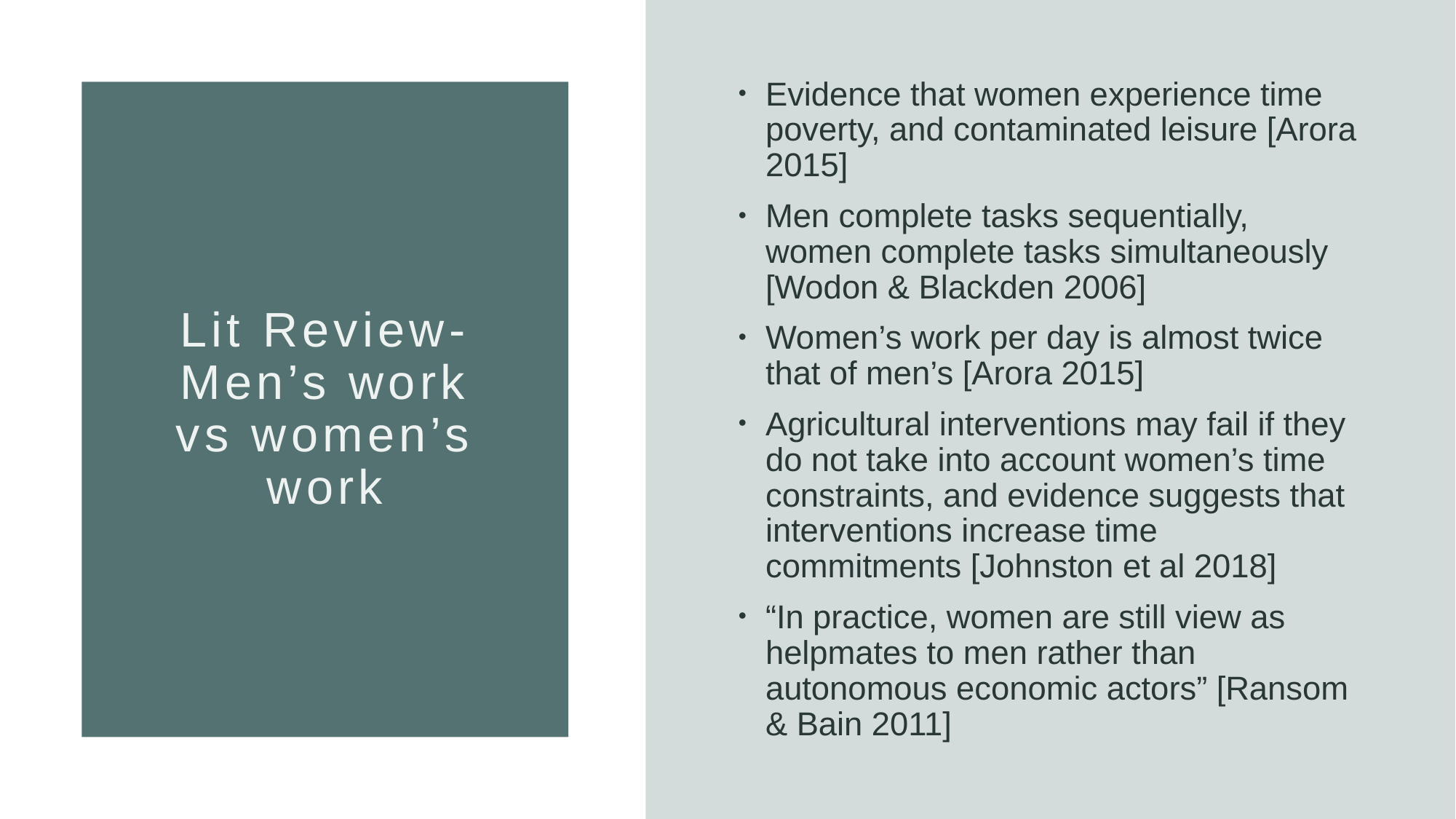

Evidence that women experience time poverty, and contaminated leisure [Arora 2015]
Men complete tasks sequentially, women complete tasks simultaneously [Wodon & Blackden 2006]
Women’s work per day is almost twice that of men’s [Arora 2015]
Agricultural interventions may fail if they do not take into account women’s time constraints, and evidence suggests that interventions increase time commitments [Johnston et al 2018]
“In practice, women are still view as helpmates to men rather than autonomous economic actors” [Ransom & Bain 2011]

# Lit Review- Men’s work vs women’s work